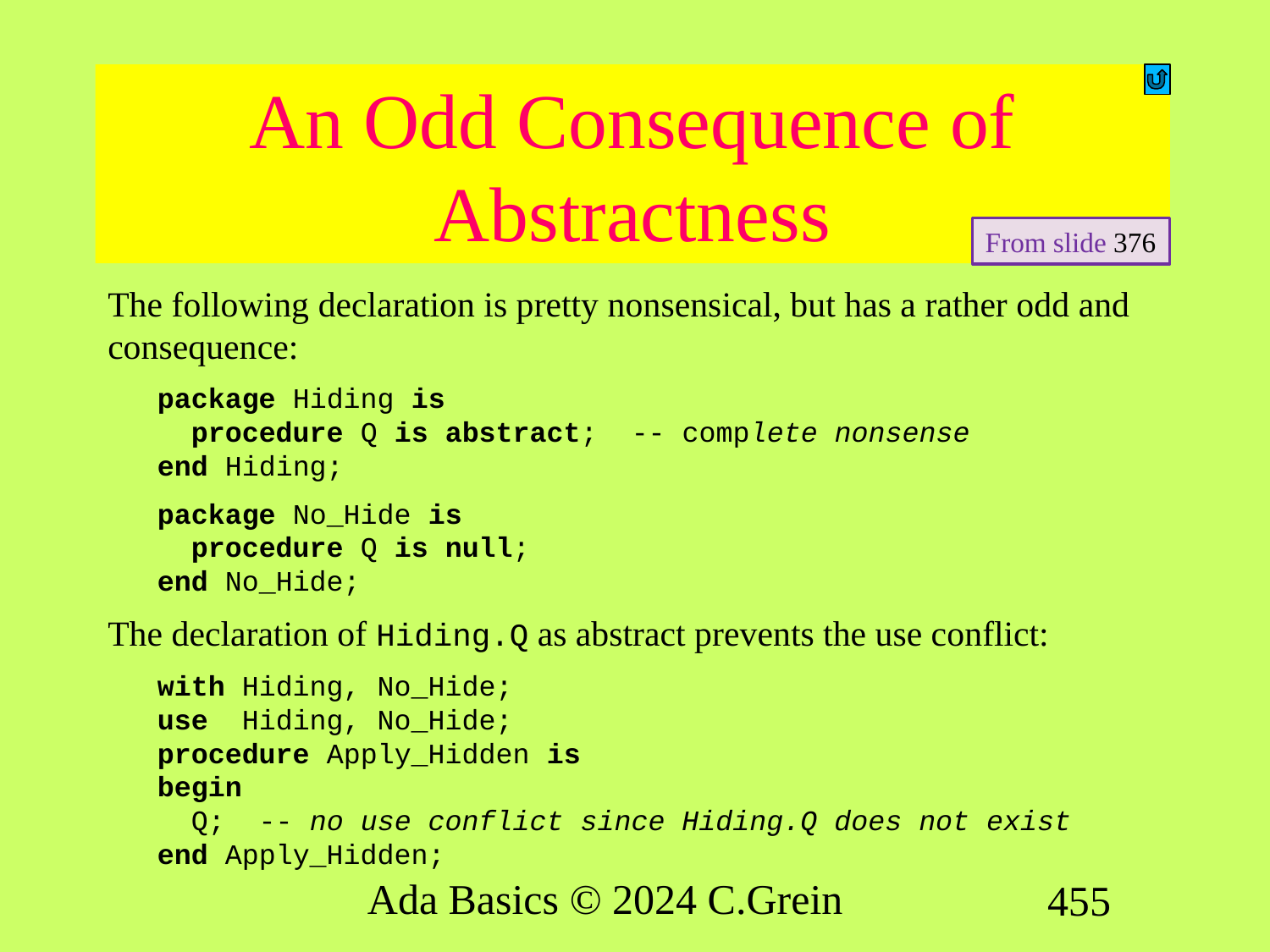

# An Odd Consequence of Abstractness

From slide 376
The following declaration is pretty nonsensical, but has a rather odd and consequence:
package Hiding is
  procedure Q is abstract;  -- complete nonsense
end Hiding;
package No_Hide is
  procedure Q is null;
end No_Hide;
The declaration of Hiding.Q as abstract prevents the use conflict:
with Hiding, No_Hide;
use  Hiding, No_Hide;
procedure Apply_Hidden is
begin
  Q;  -- no use conflict since Hiding.Q does not exist
end Apply_Hidden;
Ada Basics © 2024 C.Grein
455